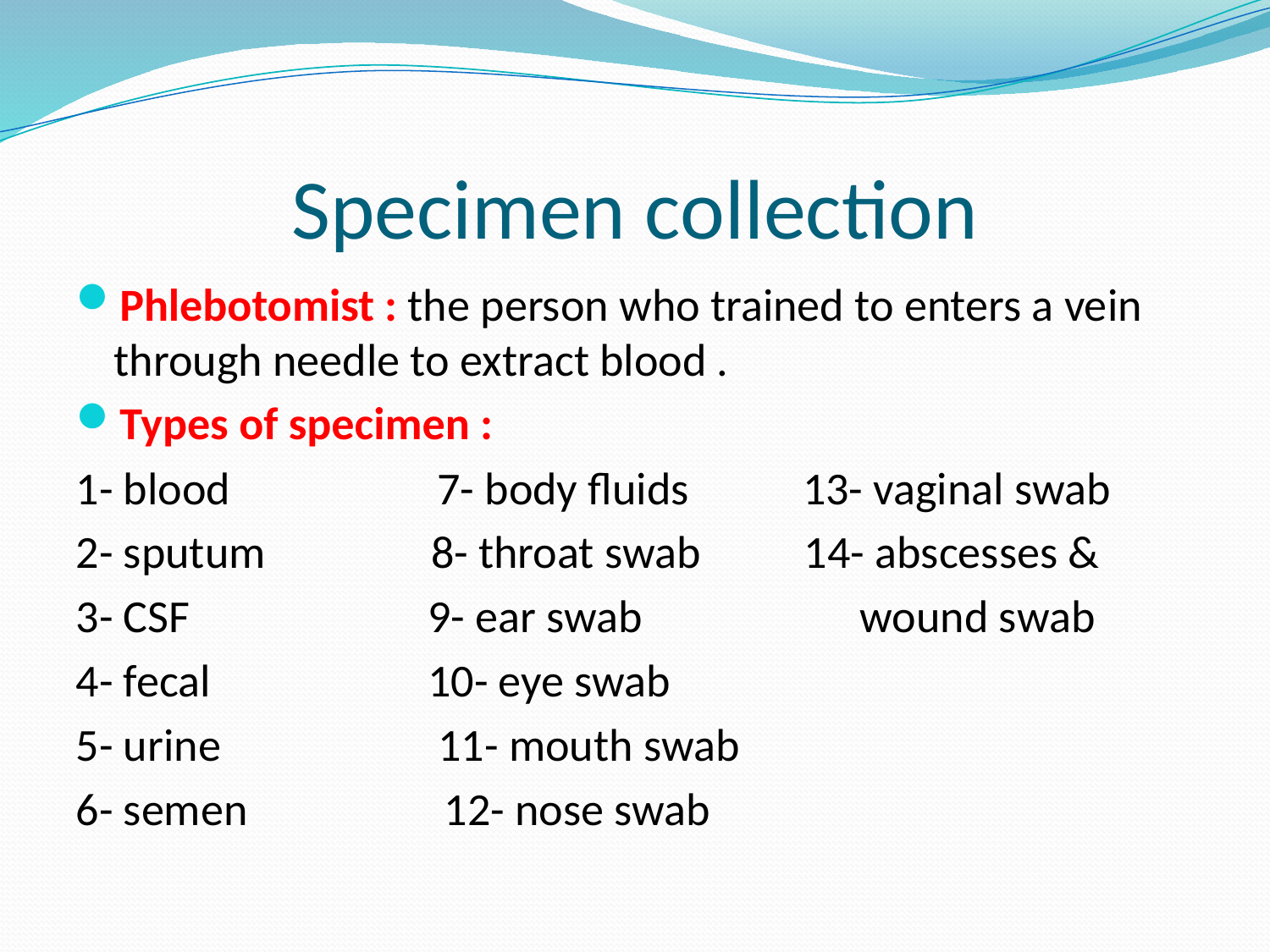

# Specimen collection
Phlebotomist : the person who trained to enters a vein through needle to extract blood .
Types of specimen :
1- blood                    7- body fluids           13- vaginal swab
2- sputum                8- throat swab          14- abscesses &
3- CSF                       9- ear swab                     wound swab
4- fecal                     10- eye swab
5- urine                     11- mouth swab
6- semen                   12- nose swab